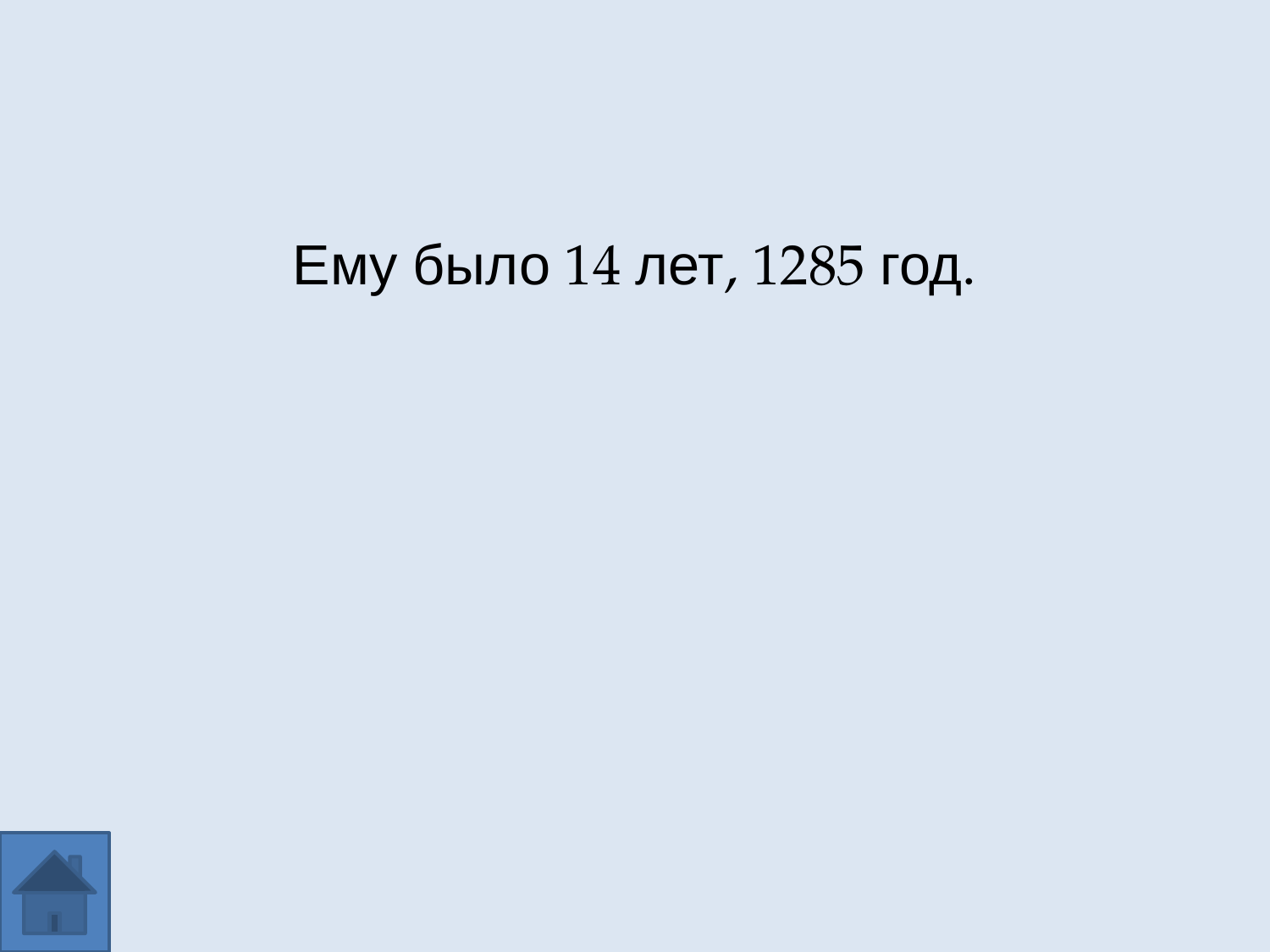

#
Ему было 14 лет, 1285 год.